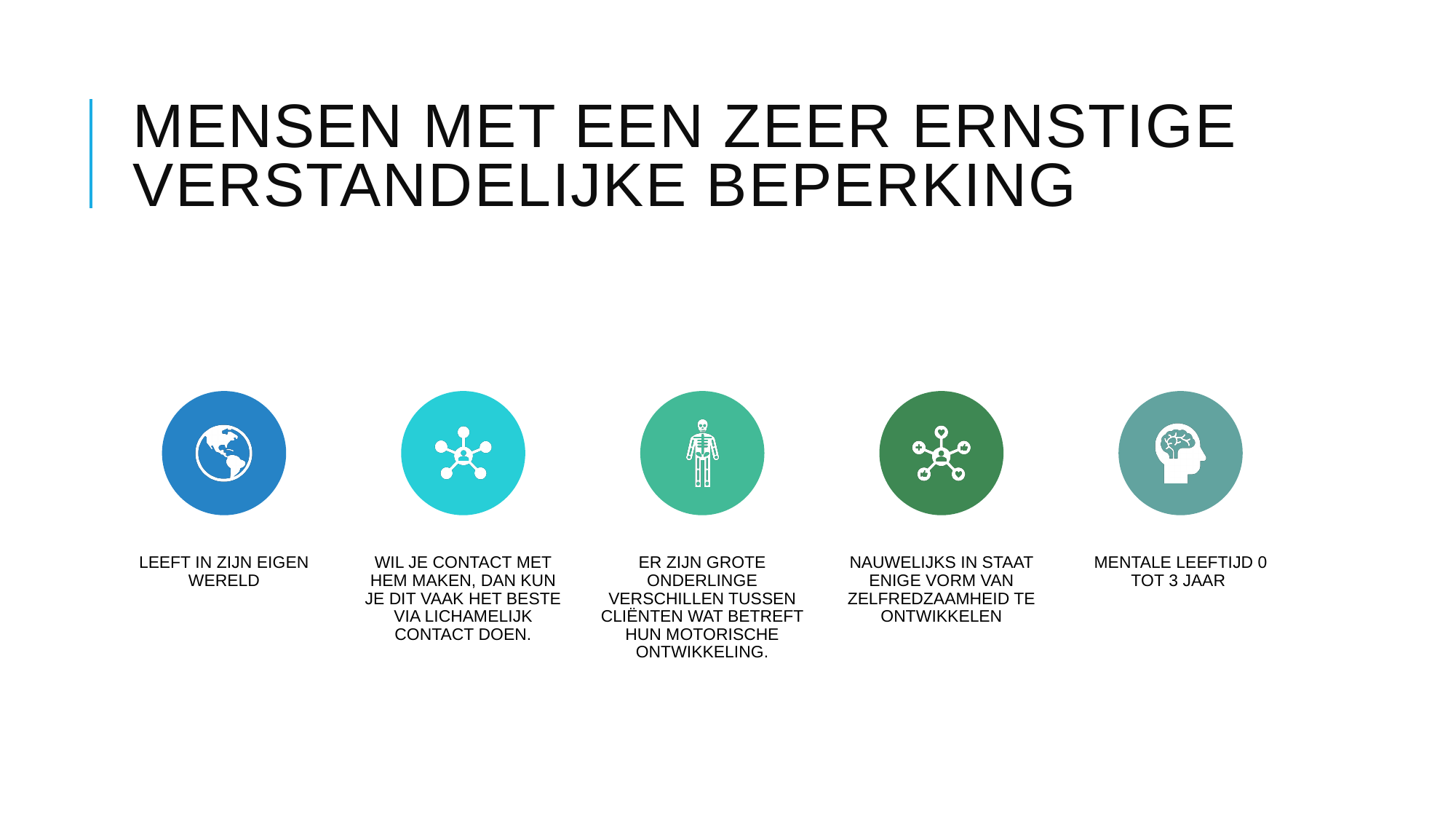

# Mensen met een zeer ernstige verstandelijke beperking
leeft in zijn eigen wereld
Wil je contact met hem maken, dan kun je dit vaak het beste via lichamelijk contact doen.
Er zijn grote onderlinge verschillen tussen cliënten wat betreft hun motorische ontwikkeling.
nauwelijks in staat enige vorm van zelfredzaamheid te ontwikkelen
Mentale leeftijd 0 tot 3 jaar